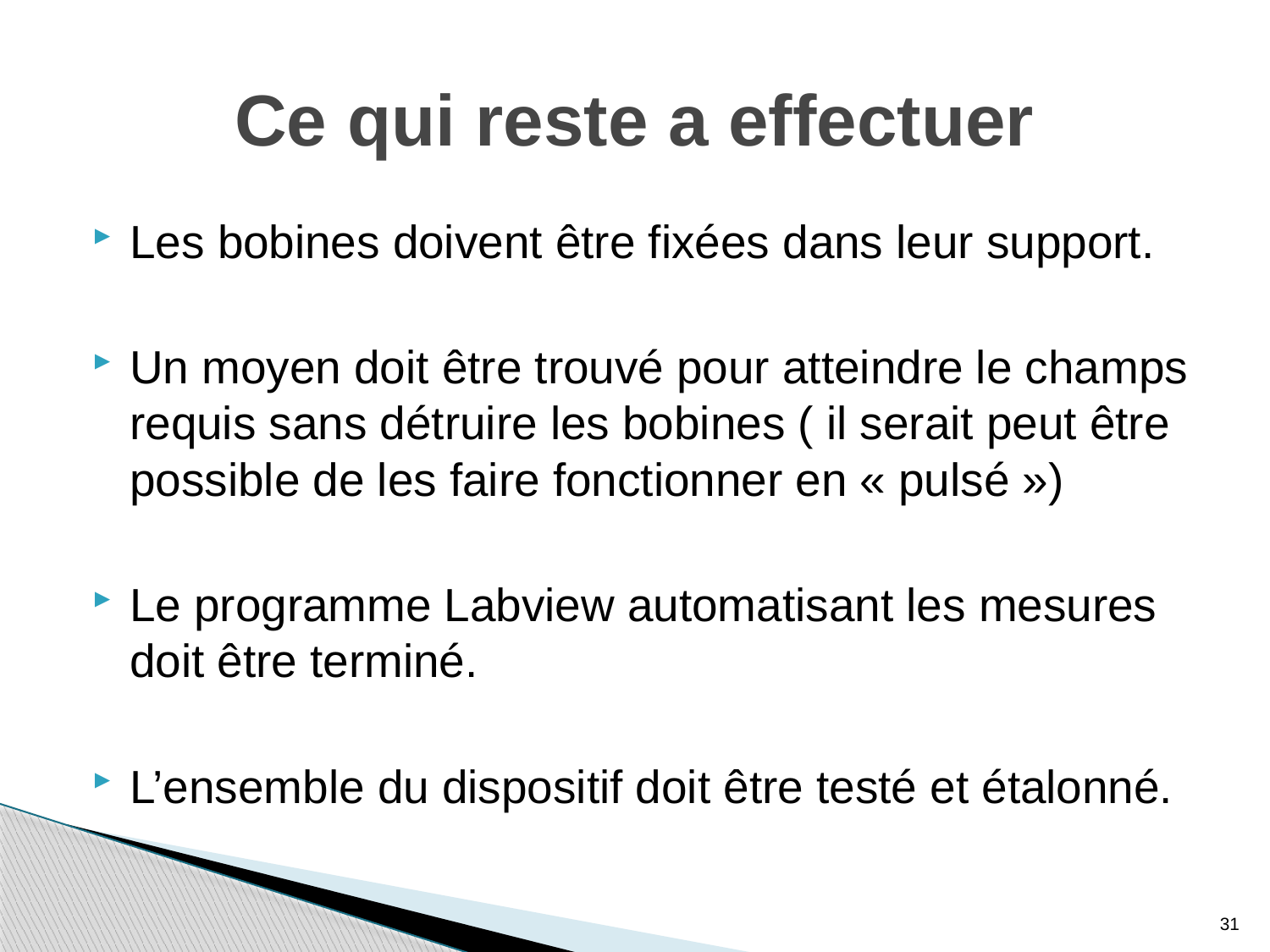

# Ce qui reste a effectuer
Les bobines doivent être fixées dans leur support.

Un moyen doit être trouvé pour atteindre le champs requis sans détruire les bobines ( il serait peut être possible de les faire fonctionner en « pulsé »)

Le programme Labview automatisant les mesures doit être terminé.

L’ensemble du dispositif doit être testé et étalonné.
31